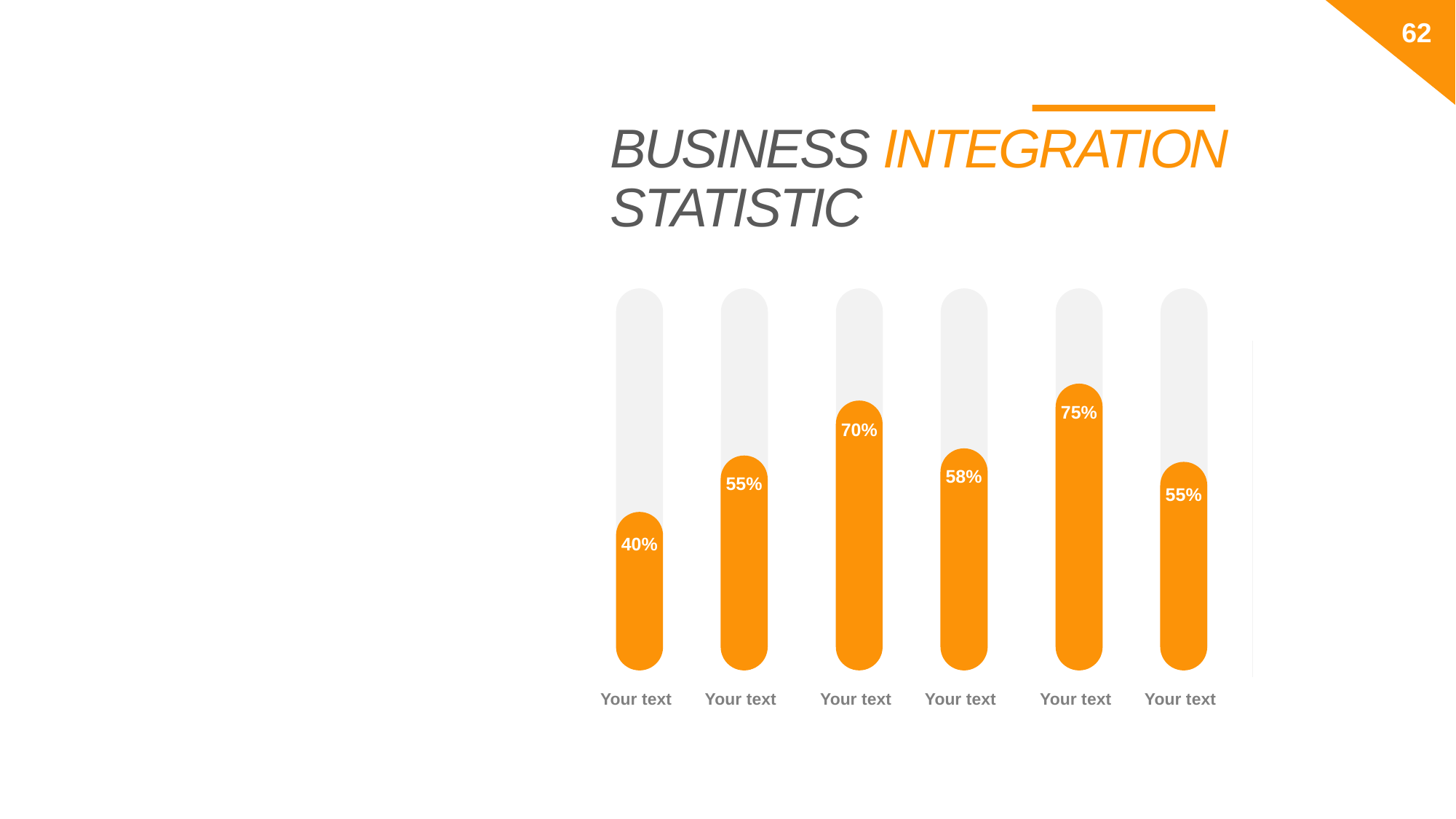

BUSINESS INTEGRATION
STATISTIC

75%

70%

58%

55%
55%

40%
Your text
Your text
Your text
Your text
Your text
Your text